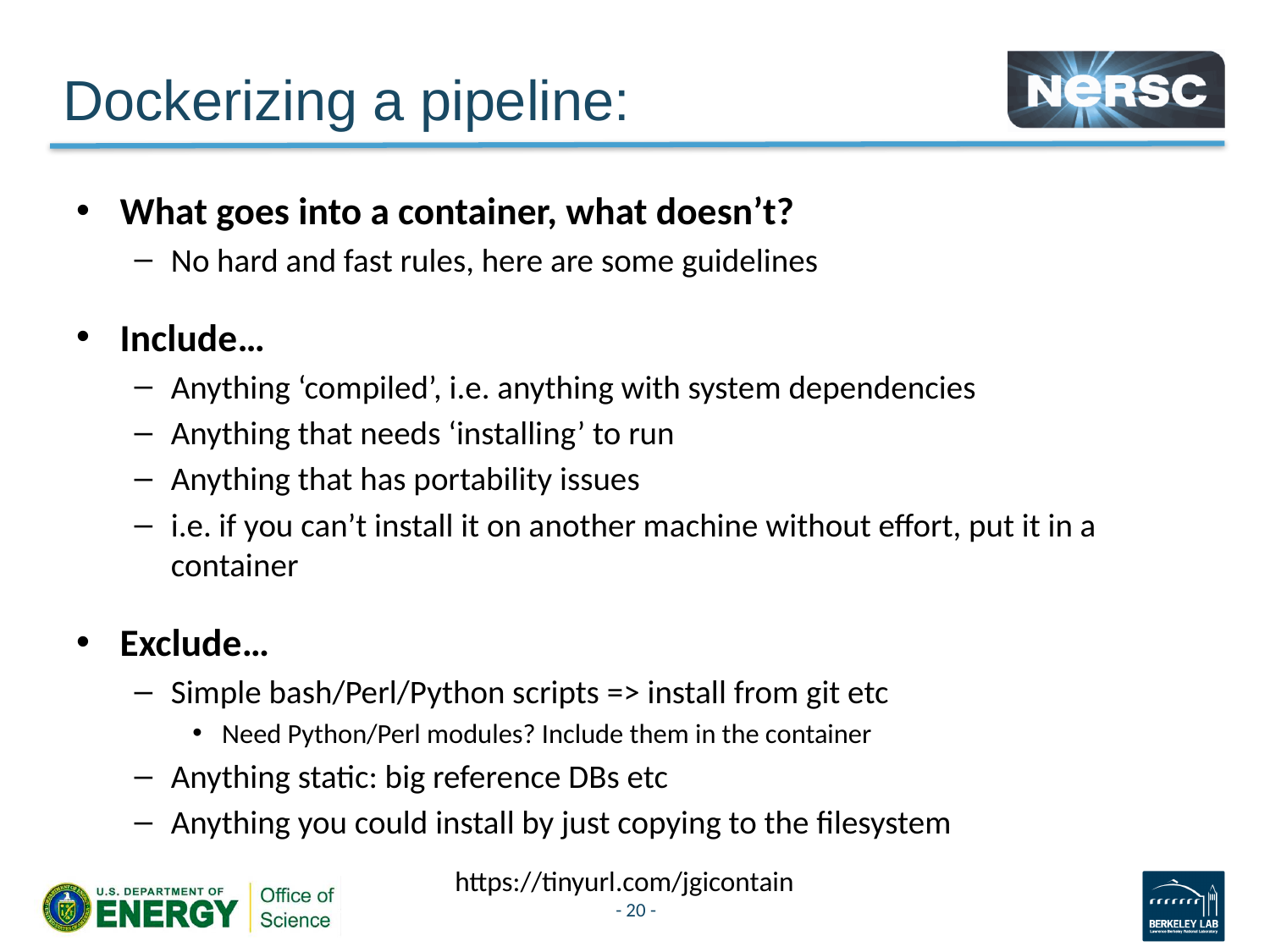

# Dockerizing a pipeline:
What goes into a container, what doesn’t?
No hard and fast rules, here are some guidelines

Include…
Anything ‘compiled’, i.e. anything with system dependencies
Anything that needs ‘installing’ to run
Anything that has portability issues
i.e. if you can’t install it on another machine without effort, put it in a container

Exclude…
Simple bash/Perl/Python scripts => install from git etc
Need Python/Perl modules? Include them in the container
Anything static: big reference DBs etc
Anything you could install by just copying to the filesystem
https://tinyurl.com/jgicontain
- 20 -